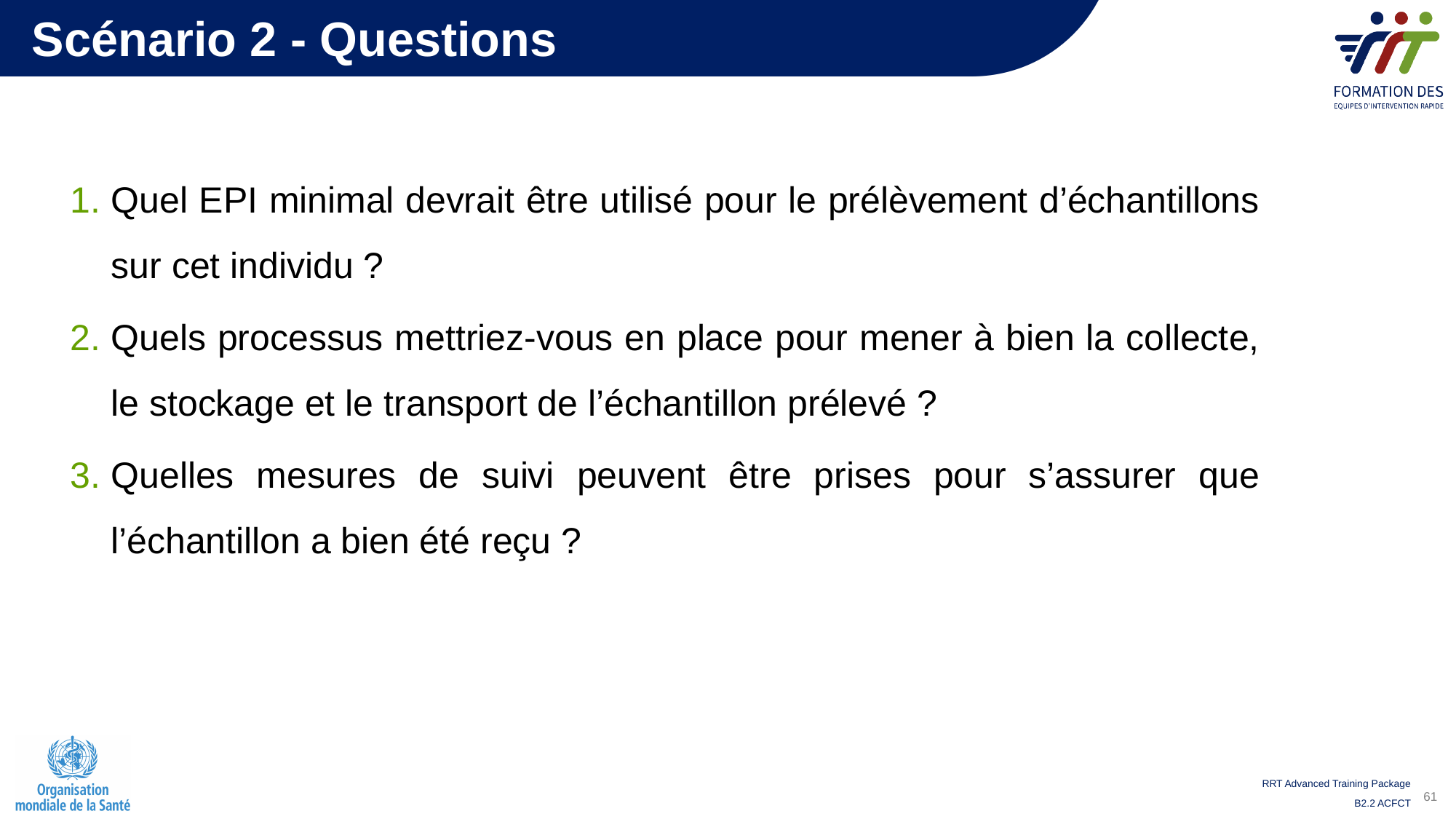

Scénario 2 - Questions
Quel EPI minimal devrait être utilisé pour le prélèvement d’échantillons sur cet individu ?
Quels processus mettriez-vous en place pour mener à bien la collecte, le stockage et le transport de l’échantillon prélevé ?
Quelles mesures de suivi peuvent être prises pour s’assurer que l’échantillon a bien été reçu ?